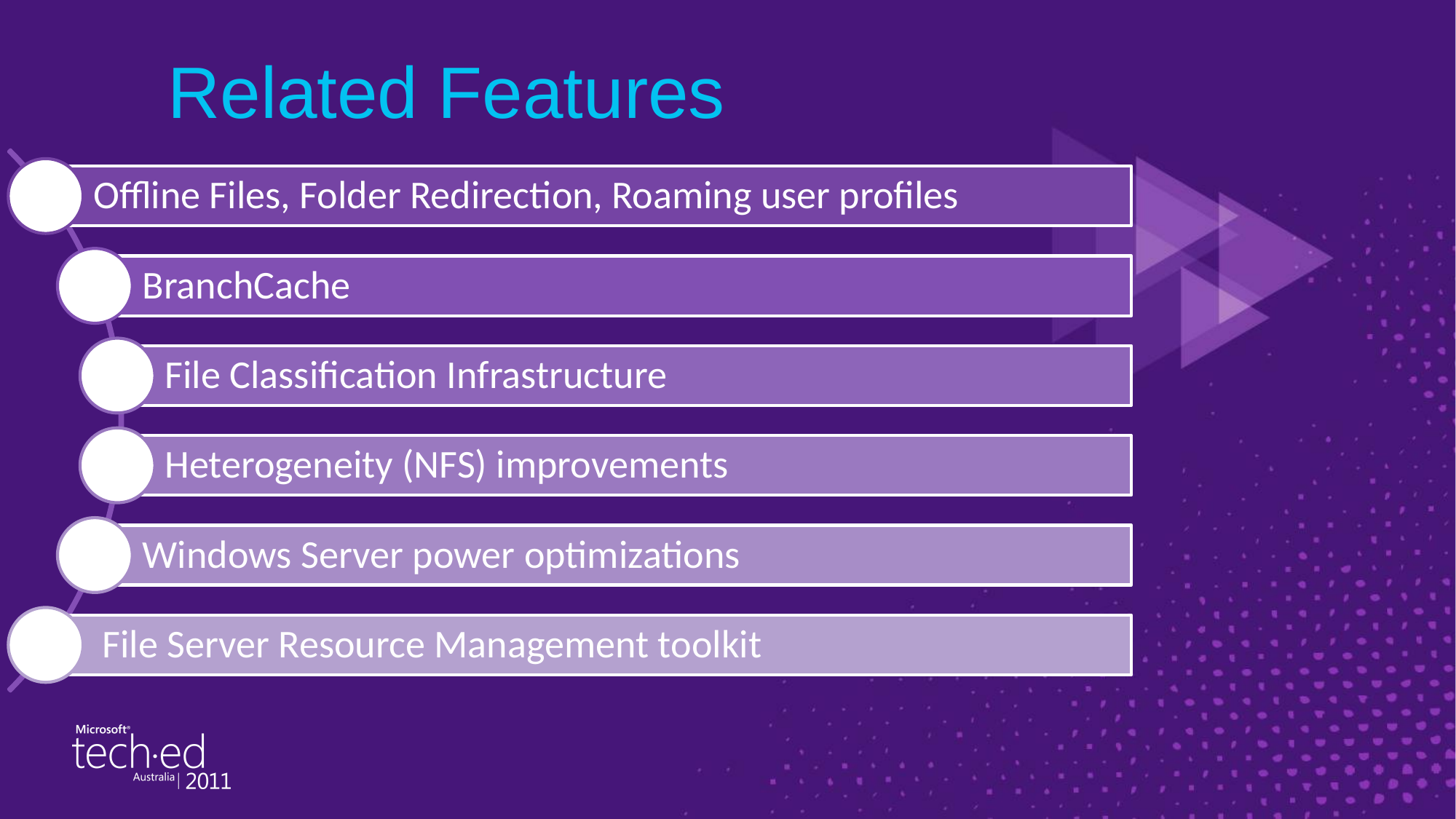

# Related Features
Offline Files, Folder Redirection, Roaming user profiles
BranchCache
File Classification Infrastructure
Heterogeneity (NFS) improvements
Windows Server power optimizations
 File Server Resource Management toolkit